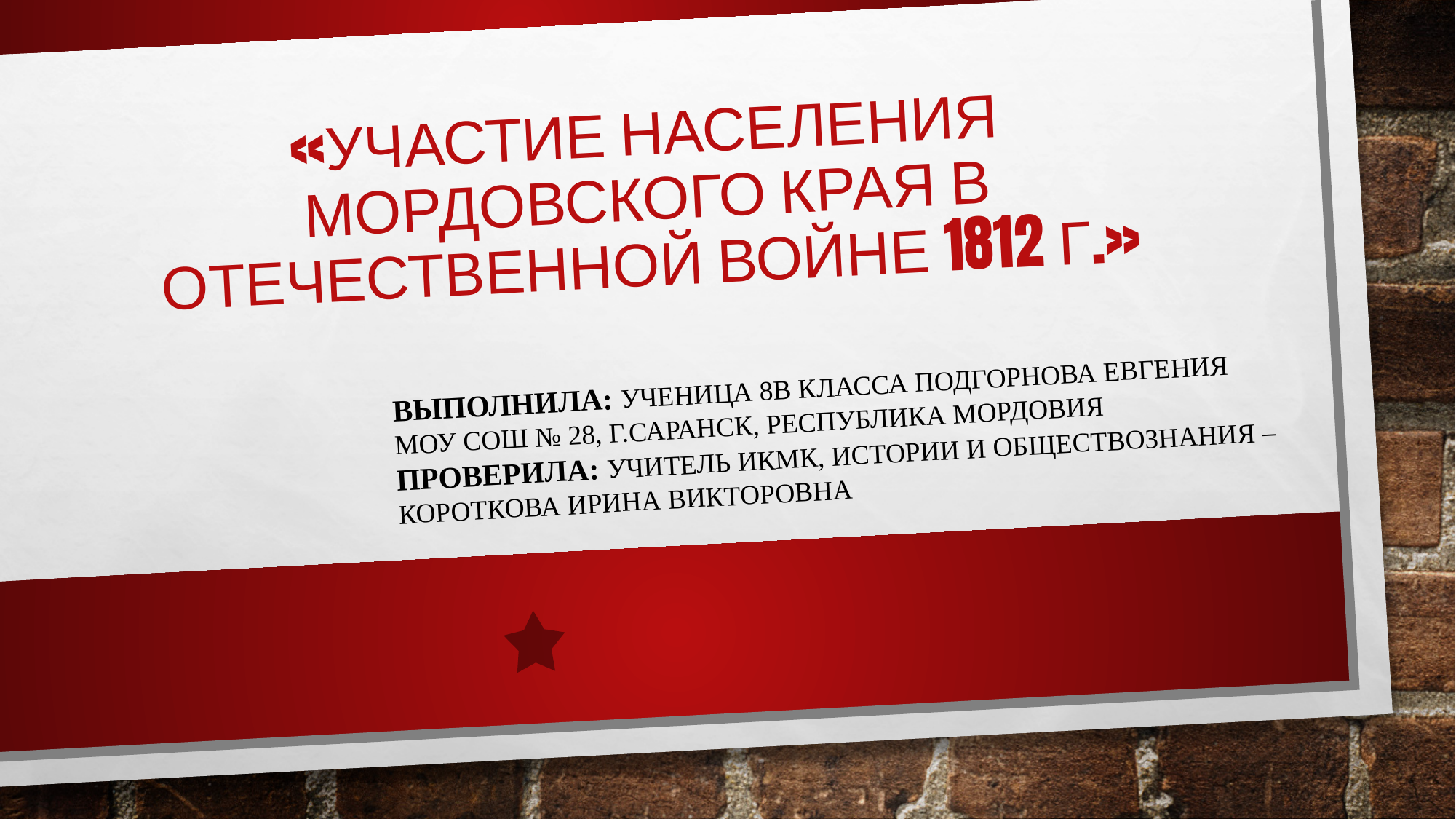

# «участие населения мордовского края в отечественной войне 1812 г.»
Выполнила: ученица 8в класса Подгорнова Евгения
МОУ СОШ № 28, г.Саранск, Республика Мордовия
Проверила: учитель икмк, истории и обществознания – Короткова Ирина Викторовна